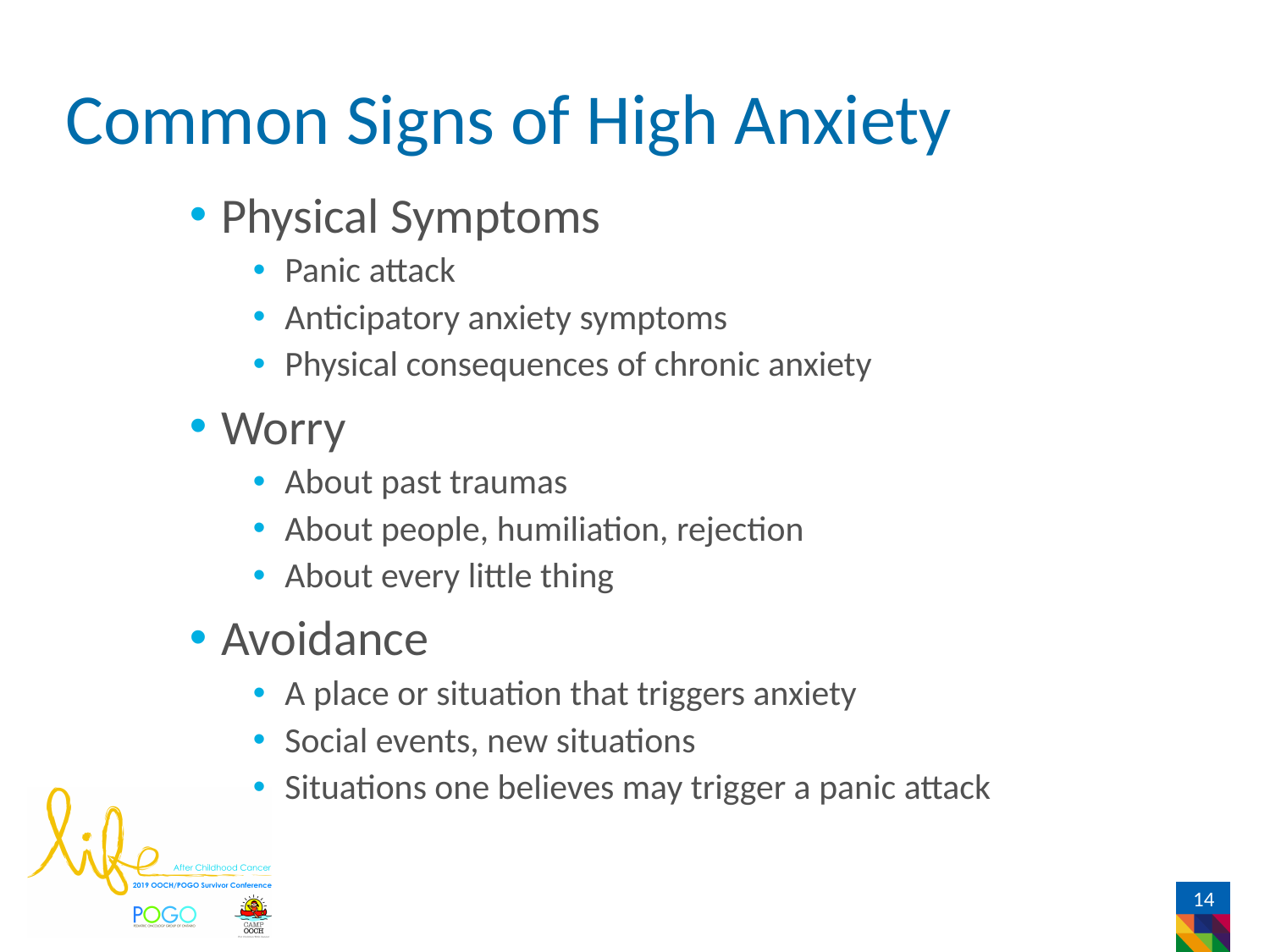

# Common Signs of High Anxiety
Physical Symptoms
Panic attack
Anticipatory anxiety symptoms
Physical consequences of chronic anxiety
Worry
About past traumas
About people, humiliation, rejection
About every little thing
Avoidance
A place or situation that triggers anxiety
Social events, new situations
Situations one believes may trigger a panic attack